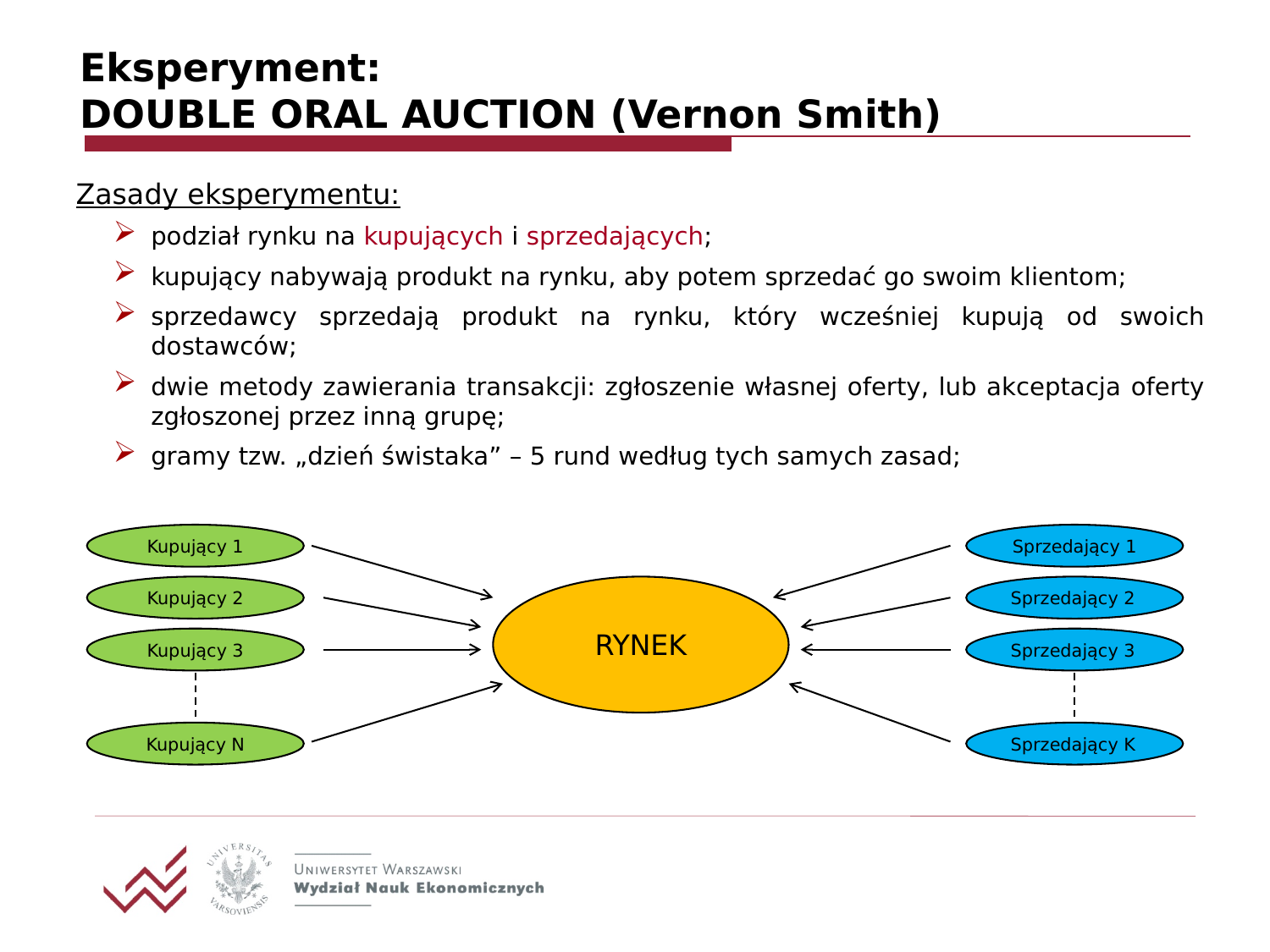

# Eksperyment: DOUBLE ORAL AUCTION (Vernon Smith)
Zasady eksperymentu:
podział rynku na kupujących i sprzedających;
kupujący nabywają produkt na rynku, aby potem sprzedać go swoim klientom;
sprzedawcy sprzedają produkt na rynku, który wcześniej kupują od swoich dostawców;
dwie metody zawierania transakcji: zgłoszenie własnej oferty, lub akceptacja oferty zgłoszonej przez inną grupę;
gramy tzw. „dzień świstaka” – 5 rund według tych samych zasad;

Kupujący 1
Sprzedający 1
Kupujący 2
RYNEK
Sprzedający 2
Kupujący 3
Sprzedający 3
Kupujący N
Sprzedający K